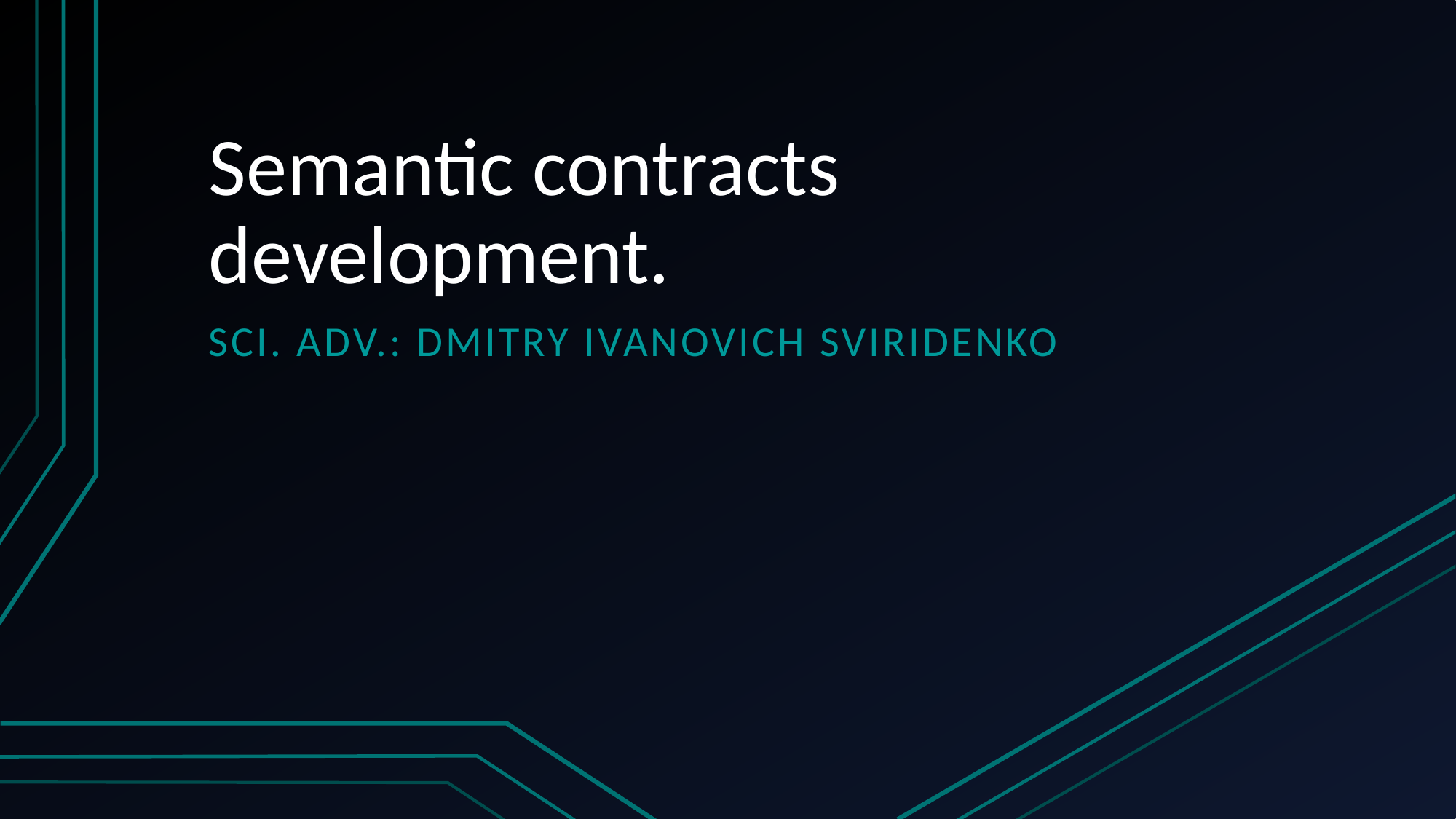

# Semantic contracts development.
Sci. adv.: Dmitry ivanovich sviridenko